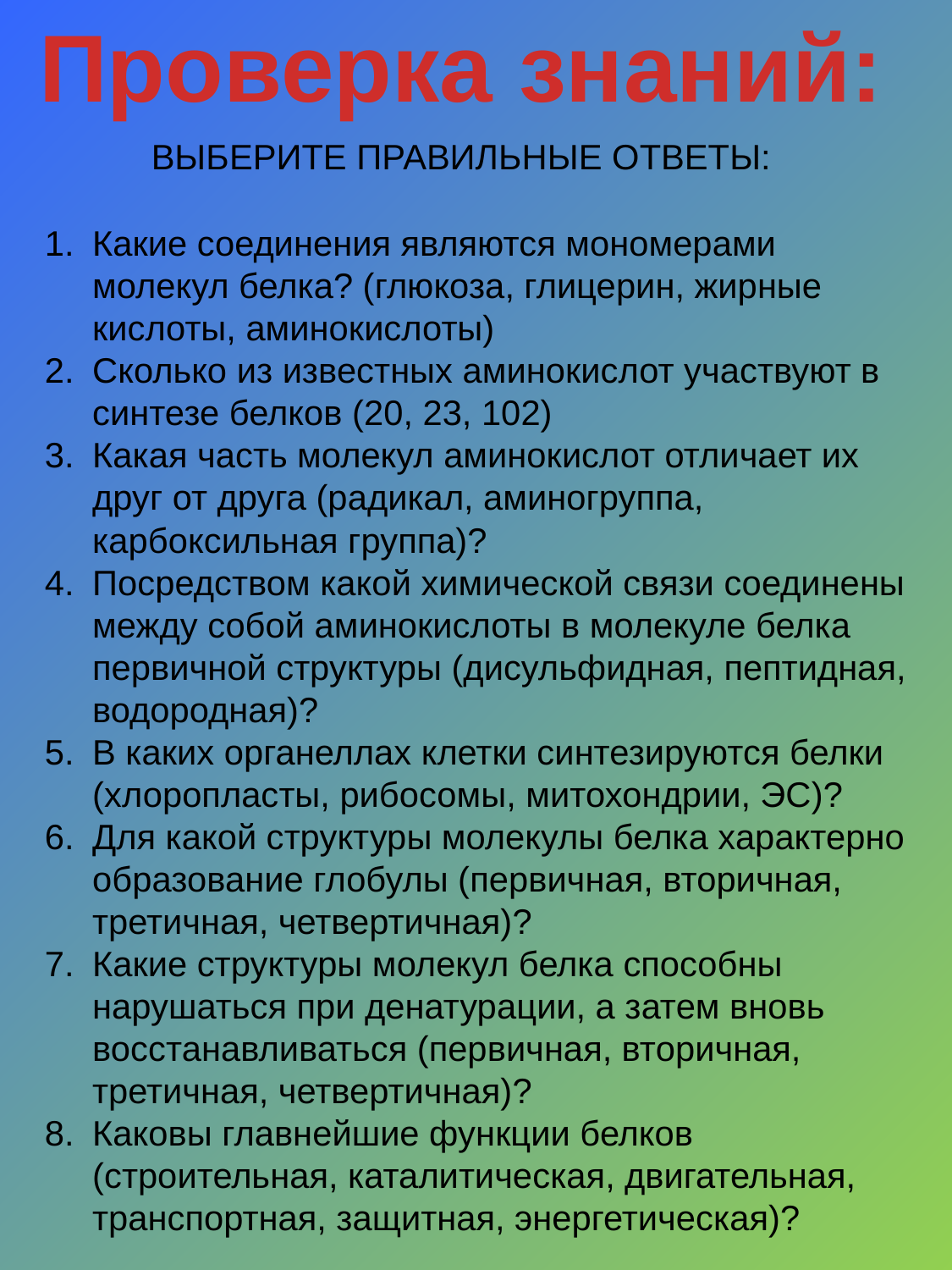

Проверка знаний:
ВЫБЕРИТЕ ПРАВИЛЬНЫЕ ОТВЕТЫ:
Какие соединения являются мономерами молекул белка? (глюкоза, глицерин, жирные кислоты, аминокислоты)
Сколько из известных аминокислот участвуют в синтезе белков (20, 23, 102)
Какая часть молекул аминокислот отличает их друг от друга (радикал, аминогруппа, карбоксильная группа)?
Посредством какой химической связи соединены между собой аминокислоты в молекуле белка первичной структуры (дисульфидная, пептидная, водородная)?
В каких органеллах клетки синтезируются белки (хлоропласты, рибосомы, митохондрии, ЭС)?
Для какой структуры молекулы белка характерно образование глобулы (первичная, вторичная, третичная, четвертичная)?
Какие структуры молекул белка способны нарушаться при денатурации, а затем вновь восстанавливаться (первичная, вторичная, третичная, четвертичная)?
Каковы главнейшие функции белков (строительная, каталитическая, двигательная, транспортная, защитная, энергетическая)?